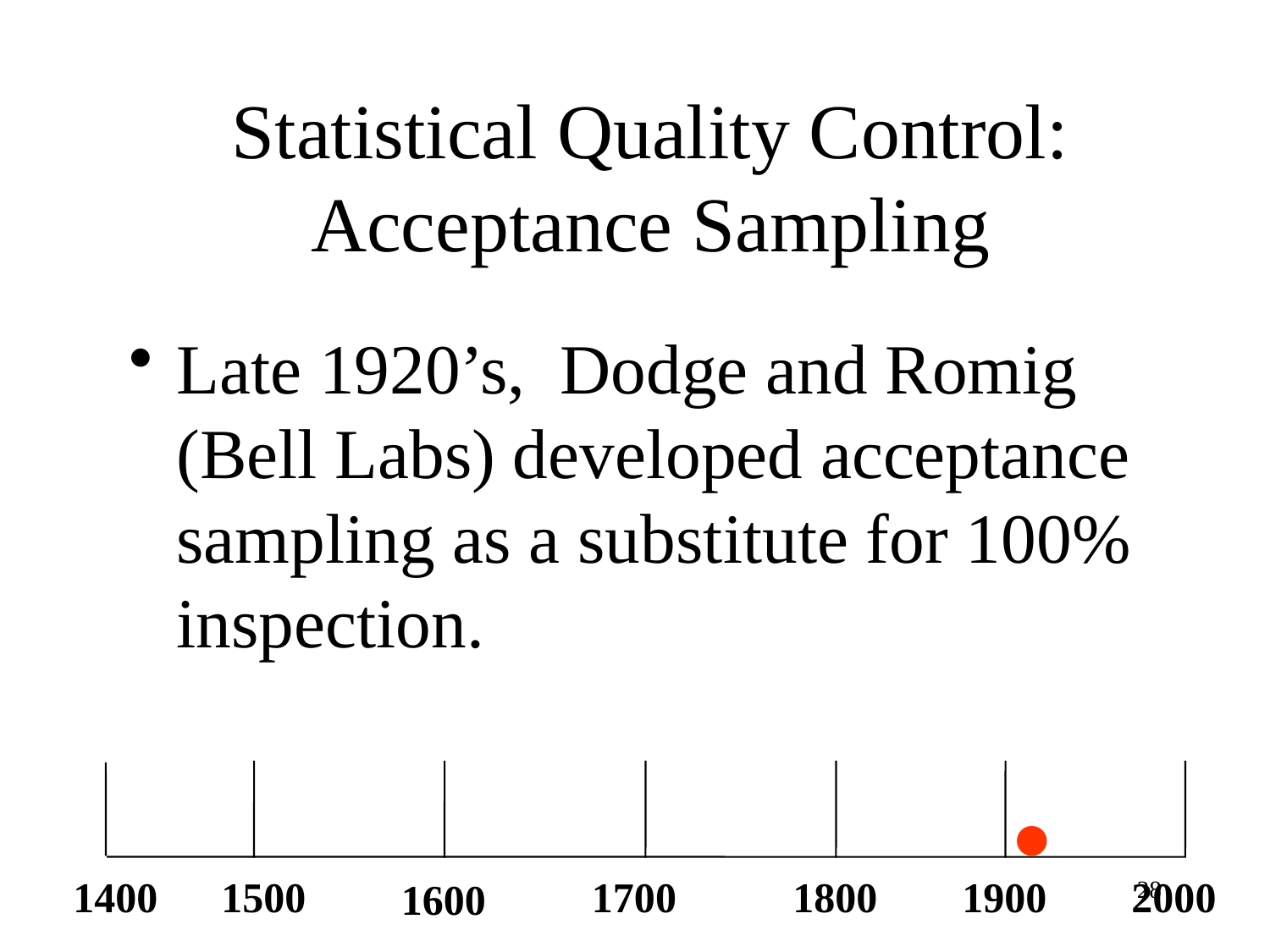

# Statistical Quality Control: Acceptance Sampling
Late 1920’s,  Dodge and Romig (Bell Labs) developed acceptance sampling as a substitute for 100% inspection.

1400
1500
1700
1800
1900
2000
1600
28